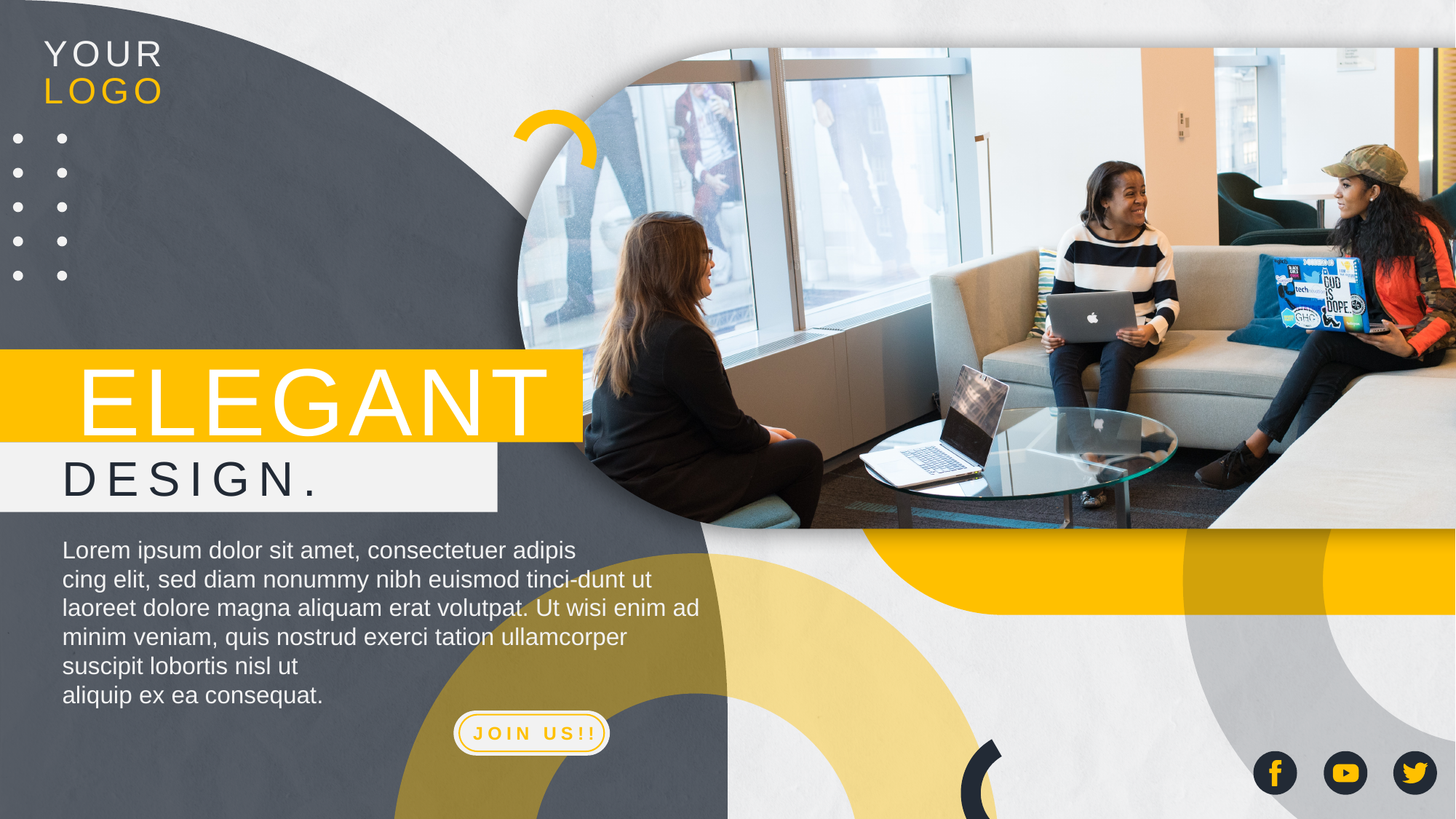

YOUR
LOGO

ELEGANT

DESIGN.
Lorem ipsum dolor sit amet, consectetuer adipis
cing elit, sed diam nonummy nibh euismod tinci-dunt ut laoreet dolore magna aliquam erat volutpat. Ut wisi enim ad minim veniam, quis nostrud exerci tation ullamcorper suscipit lobortis nisl ut
aliquip ex ea consequat.

JOIN US!!